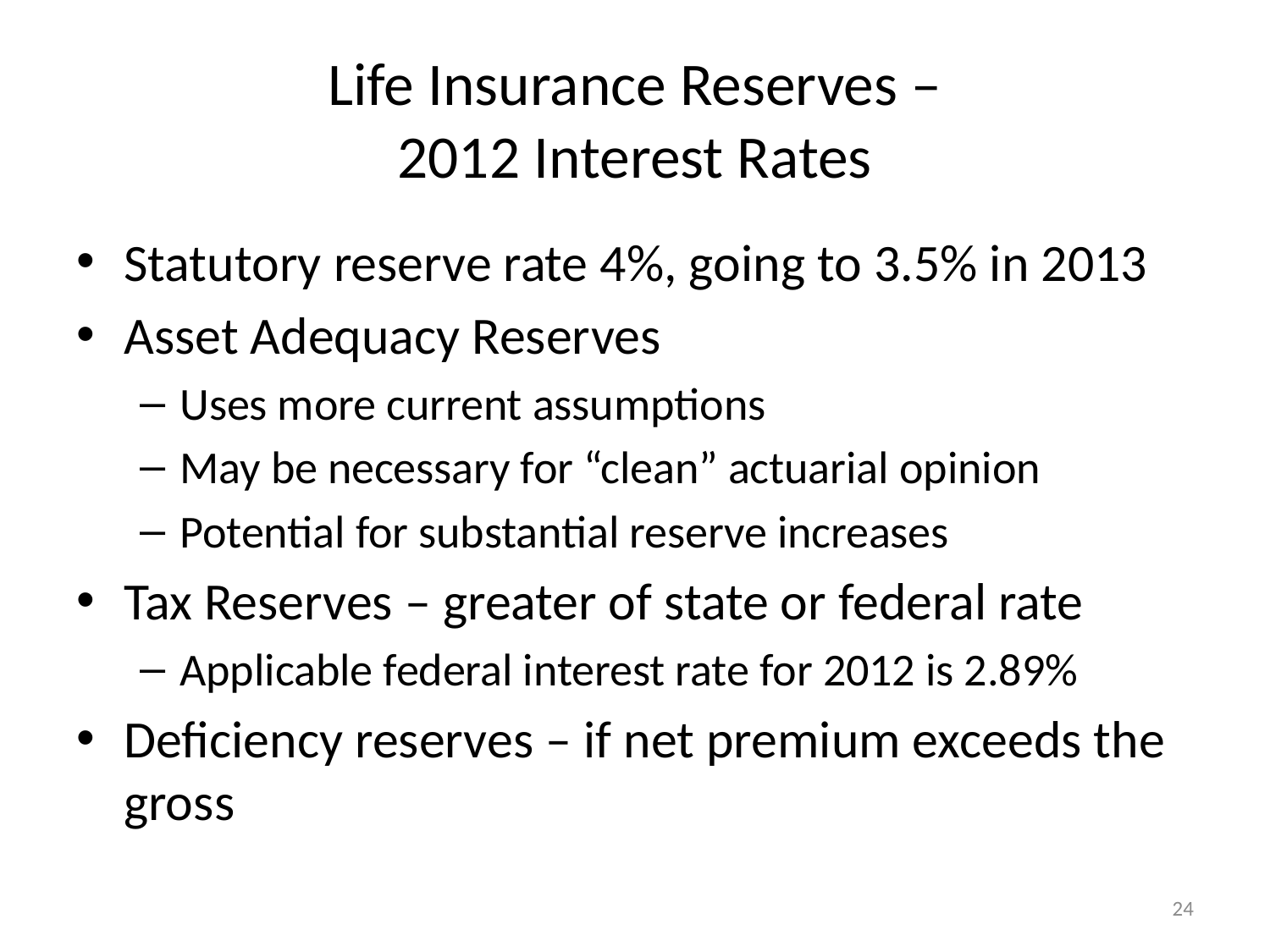

Life Insurance Reserves –
2012 Interest Rates
Statutory reserve rate 4%, going to 3.5% in 2013
Asset Adequacy Reserves
Uses more current assumptions
May be necessary for “clean” actuarial opinion
Potential for substantial reserve increases
Tax Reserves – greater of state or federal rate
Applicable federal interest rate for 2012 is 2.89%
Deficiency reserves – if net premium exceeds the gross

24